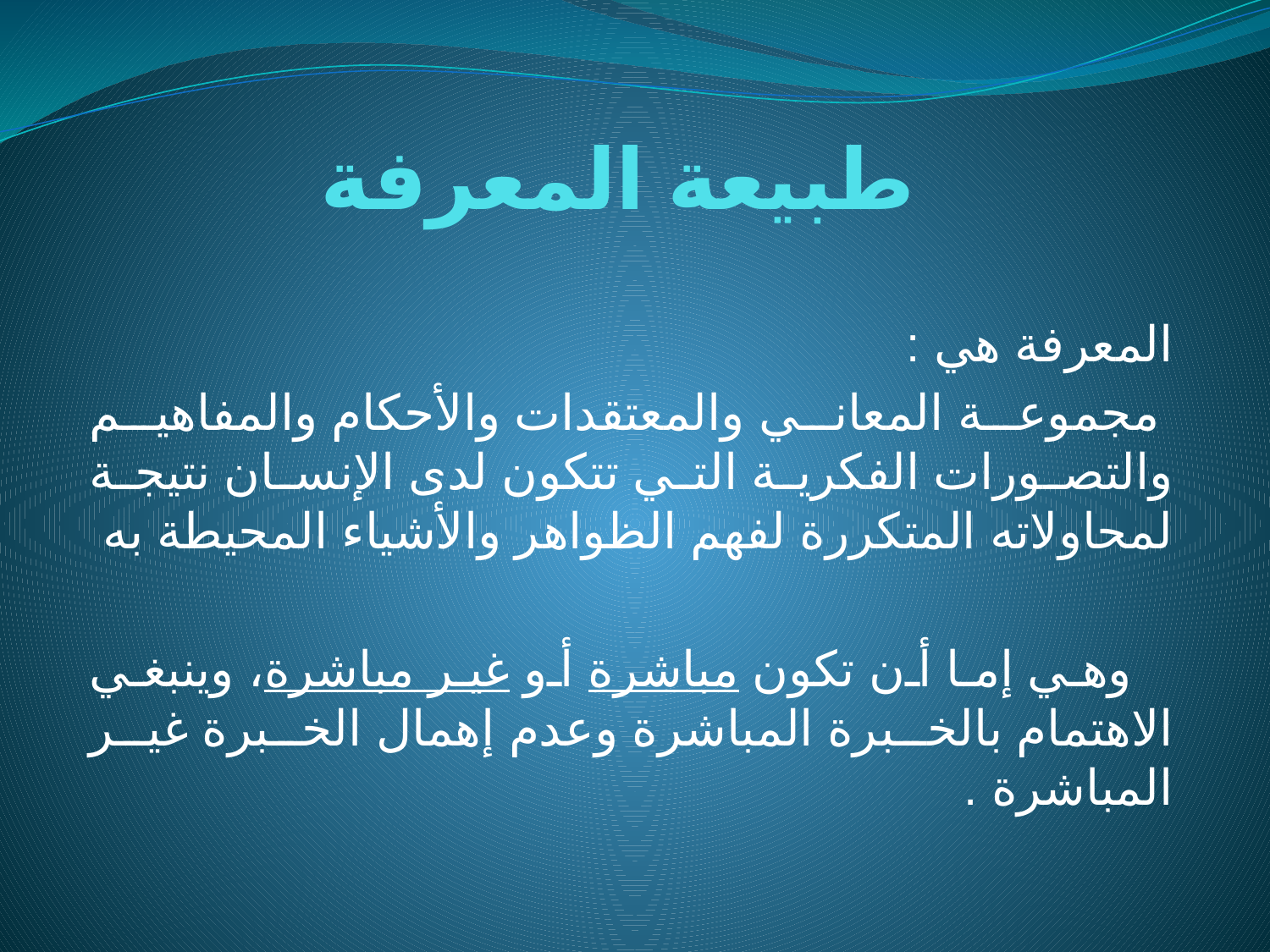

# طبيعة المعرفة
المعرفة هي :
 مجموعة المعاني والمعتقدات والأحكام والمفاهيم والتصورات الفكرية التي تتكون لدى الإنسان نتيجة لمحاولاته المتكررة لفهم الظواهر والأشياء المحيطة به

   وهي إما أن تكون مباشرة أو غير مباشرة، وينبغي الاهتمام بالخبرة المباشرة وعدم إهمال الخبرة غير المباشرة .